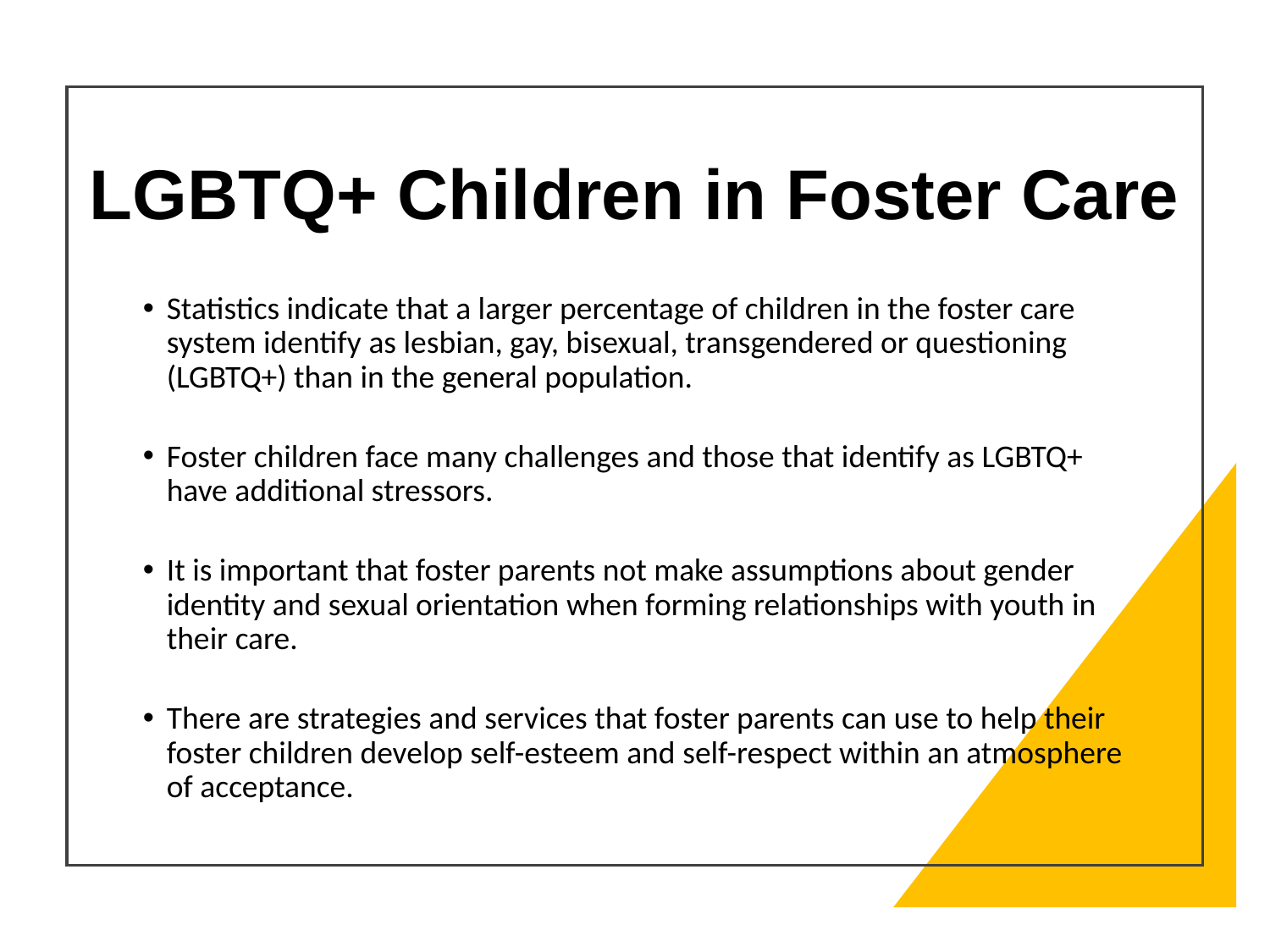

# LGBTQ+ Children in Foster Care
Statistics indicate that a larger percentage of children in the foster care system identify as lesbian, gay, bisexual, transgendered or questioning (LGBTQ+) than in the general population.

Foster children face many challenges and those that identify as LGBTQ+ have additional stressors.

It is important that foster parents not make assumptions about gender identity and sexual orientation when forming relationships with youth in their care.

There are strategies and services that foster parents can use to help their foster children develop self-esteem and self-respect within an atmosphere of acceptance.